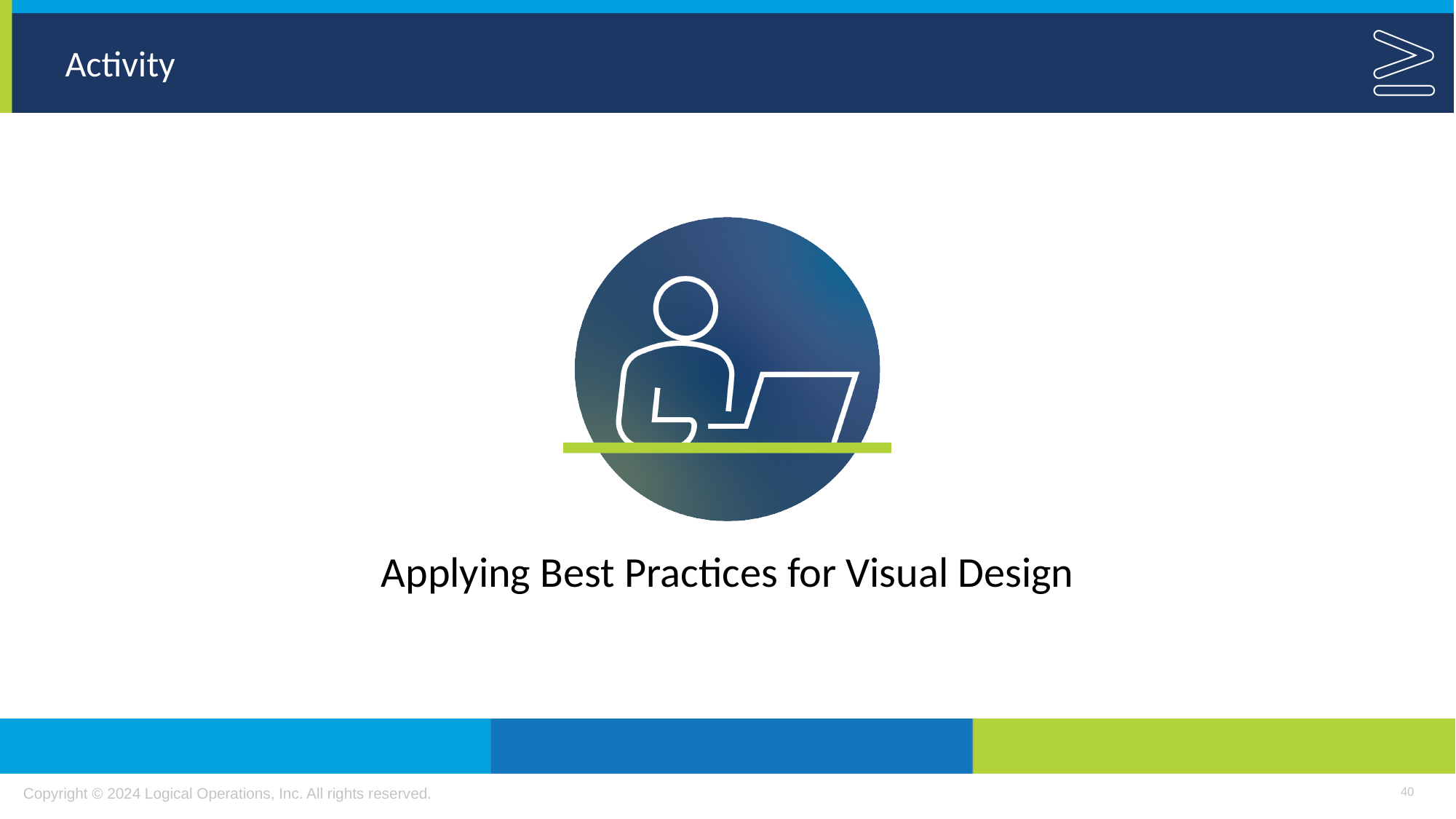

Applying Best Practices for Visual Design
40